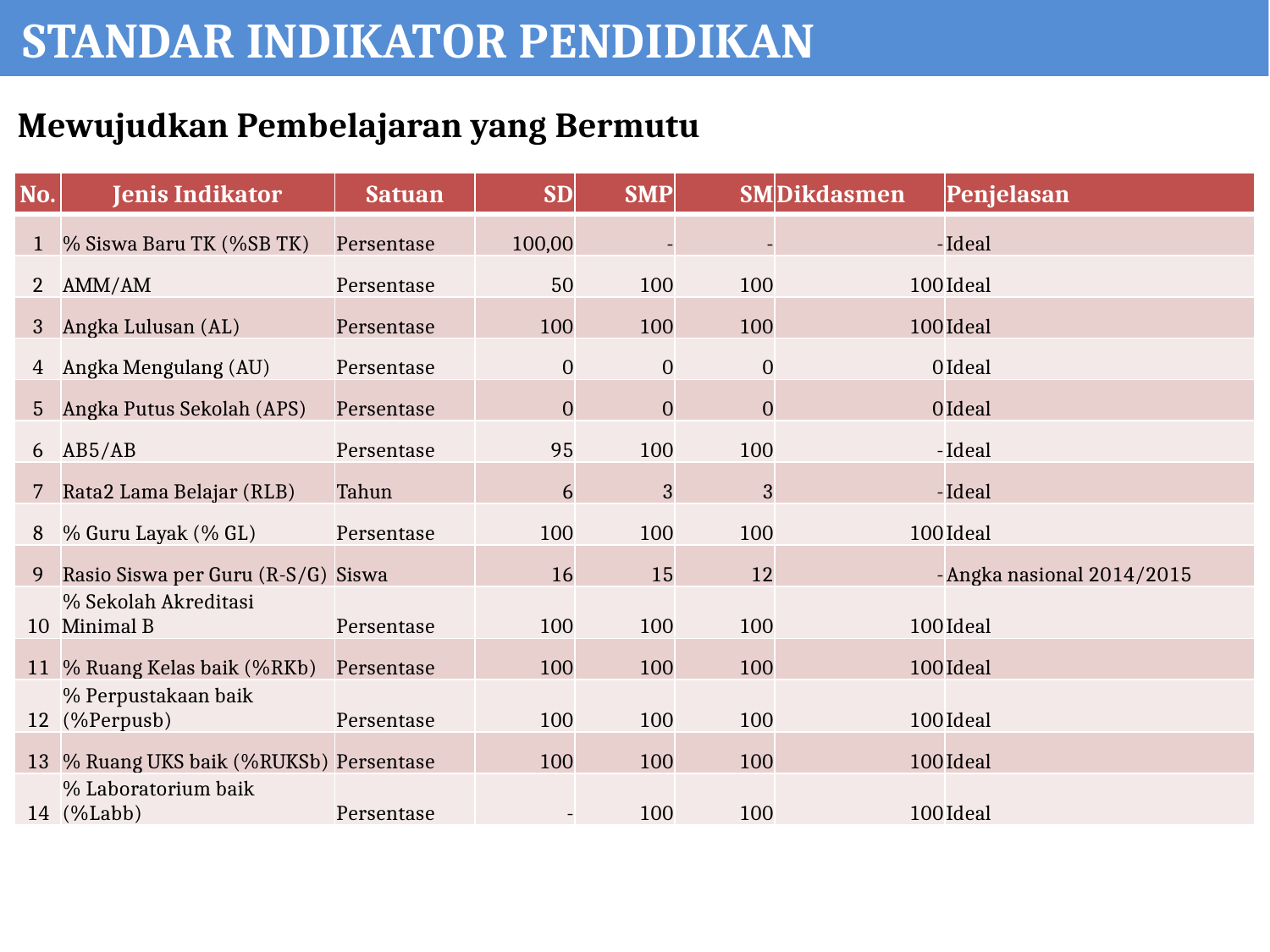

STANDAR INDIKATOR PENDIDIKAN
Mewujudkan Pembelajaran yang Bermutu
| No. | Jenis Indikator | Satuan | SD | SMP | SM | Dikdasmen | Penjelasan |
| --- | --- | --- | --- | --- | --- | --- | --- |
| 1 | % Siswa Baru TK (%SB TK) | Persentase | 100,00 | - | - | - | Ideal |
| 2 | AMM/AM | Persentase | 50 | 100 | 100 | 100 | Ideal |
| 3 | Angka Lulusan (AL) | Persentase | 100 | 100 | 100 | 100 | Ideal |
| 4 | Angka Mengulang (AU) | Persentase | 0 | 0 | 0 | 0 | Ideal |
| 5 | Angka Putus Sekolah (APS) | Persentase | 0 | 0 | 0 | 0 | Ideal |
| 6 | AB5/AB | Persentase | 95 | 100 | 100 | - | Ideal |
| 7 | Rata2 Lama Belajar (RLB) | Tahun | 6 | 3 | 3 | - | Ideal |
| 8 | % Guru Layak (% GL) | Persentase | 100 | 100 | 100 | 100 | Ideal |
| 9 | Rasio Siswa per Guru (R-S/G) | Siswa | 16 | 15 | 12 | - | Angka nasional 2014/2015 |
| 10 | % Sekolah Akreditasi Minimal B | Persentase | 100 | 100 | 100 | 100 | Ideal |
| 11 | % Ruang Kelas baik (%RKb) | Persentase | 100 | 100 | 100 | 100 | Ideal |
| 12 | % Perpustakaan baik (%Perpusb) | Persentase | 100 | 100 | 100 | 100 | Ideal |
| 13 | % Ruang UKS baik (%RUKSb) | Persentase | 100 | 100 | 100 | 100 | Ideal |
| 14 | % Laboratorium baik (%Labb) | Persentase | - | 100 | 100 | 100 | Ideal |